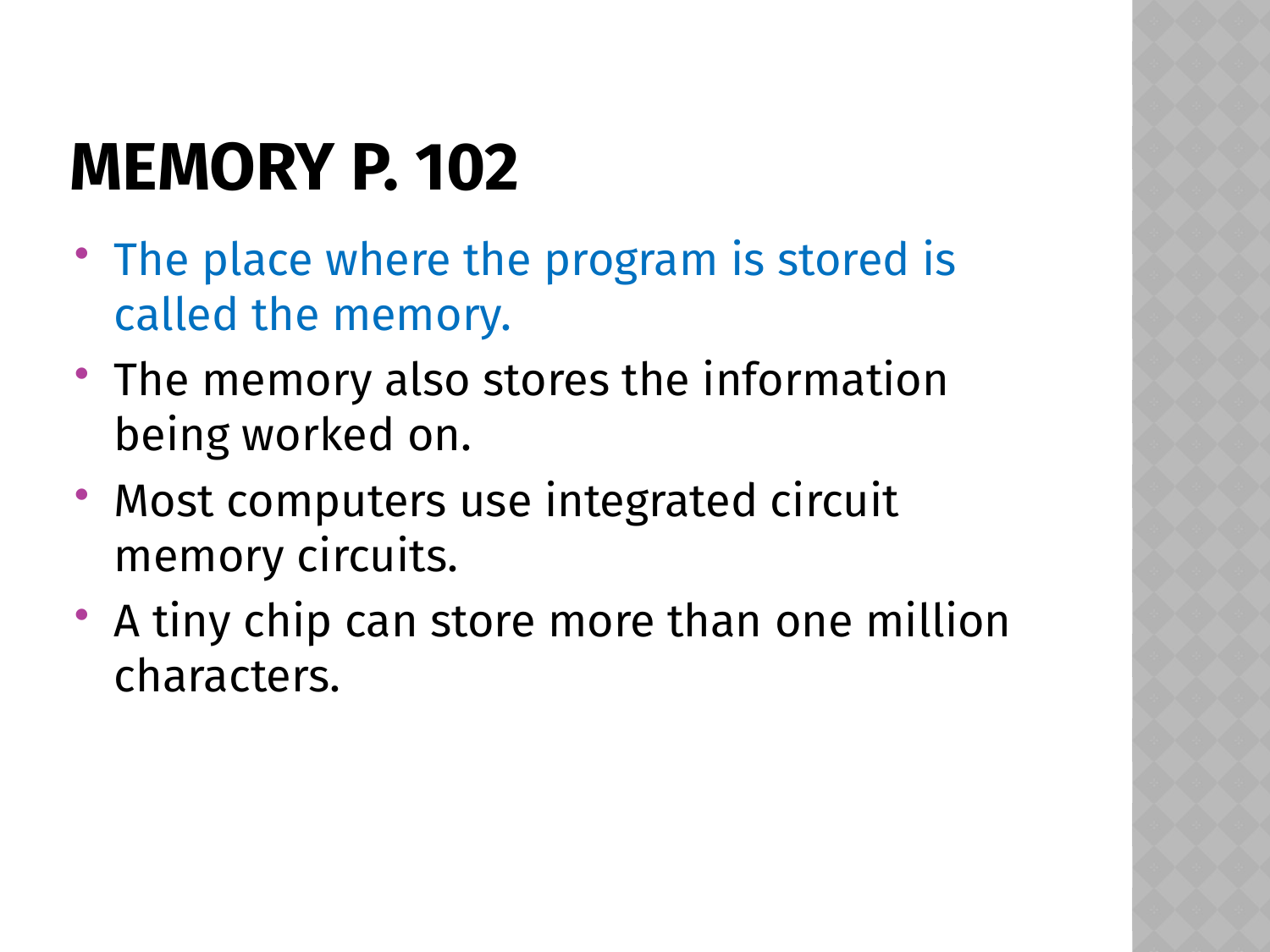

# Memory p. 102
The place where the program is stored is called the memory.
The memory also stores the information being worked on.
Most computers use integrated circuit memory circuits.
A tiny chip can store more than one million characters.